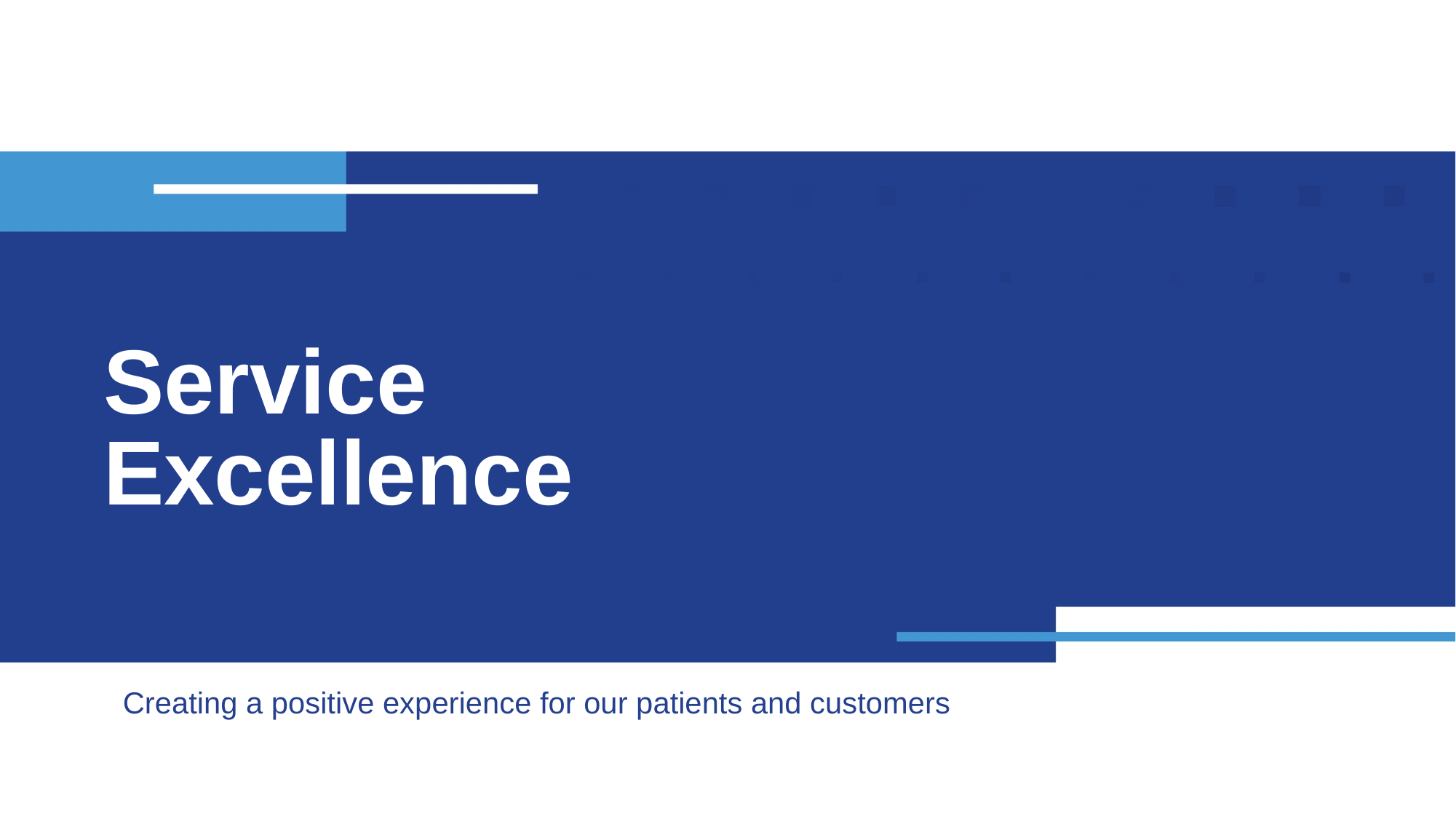

# Service Excellence
Creating a positive experience for our patients and customers